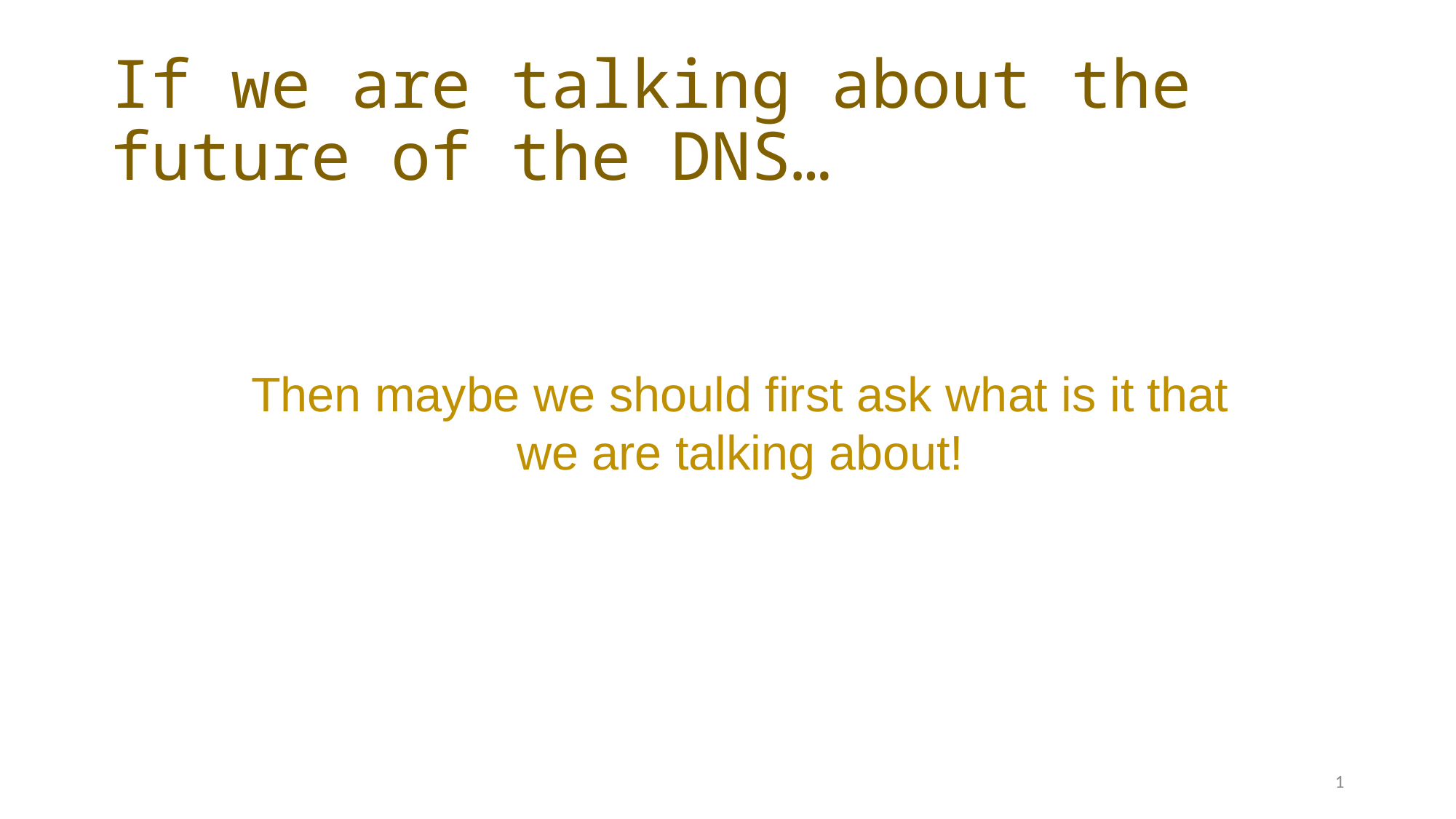

# If we are talking about the future of the DNS…
Then maybe we should first ask what is it that we are talking about!
1